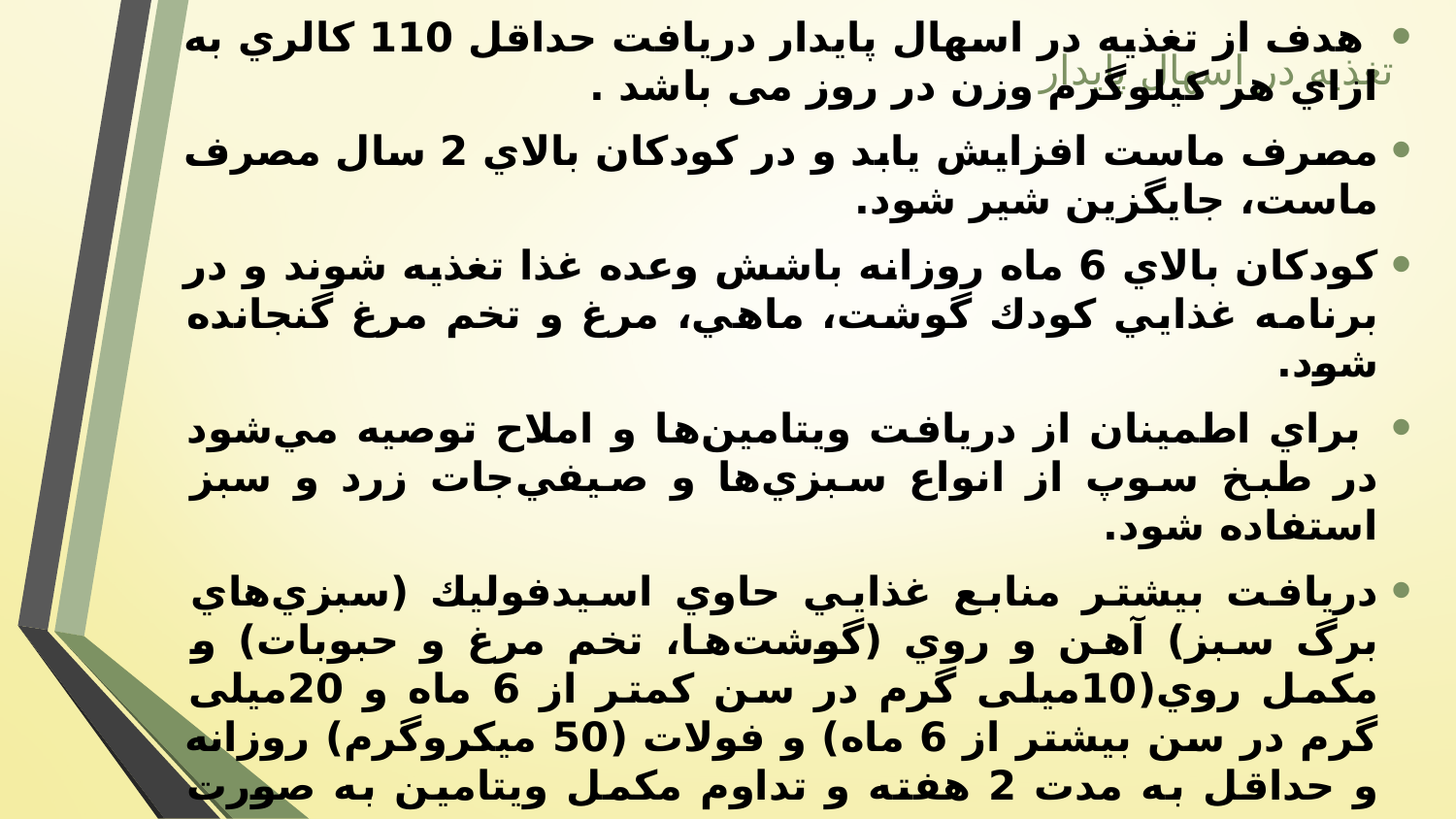

# تغذیه در اسهال پایدار
 هدف از تغذیه در اسهال پایدار دريافت حداقل 110 كالري به ازاي هر كيلوگرم وزن در روز می باشد .
مصرف ماست افزايش يابد و در كودكان بالاي 2 سال مصرف ماست، جايگزين شير شود.
كودكان بالاي 6 ماه روزانه باشش وعده غذا تغذیه شوند و در برنامه غذايي كودك گوشت، ماهي، مرغ و تخم مرغ گنجانده شود.
 براي اطمينان از دريافت ويتامين‌ها و املاح توصيه مي‌شود در طبخ سوپ از انواع سبزي‌ها و صيفي‌جات زرد و سبز استفاده شود.
دريافت بيشتر منابع غذايي حاوي اسيدفوليك (سبزي‌هاي برگ سبز) آهن و روي (گوشت‌ها، تخم مرغ و حبوبات) و مكمل روي(10میلی گرم در سن کمتر از 6 ماه و 20میلی گرم در سن بیشتر از 6 ماه) و فولات (50 ميكروگرم) روزانه و حداقل به مدت 2 هفته و تداوم مكمل ويتامين به صورت روتين توصيه مي‌شود.